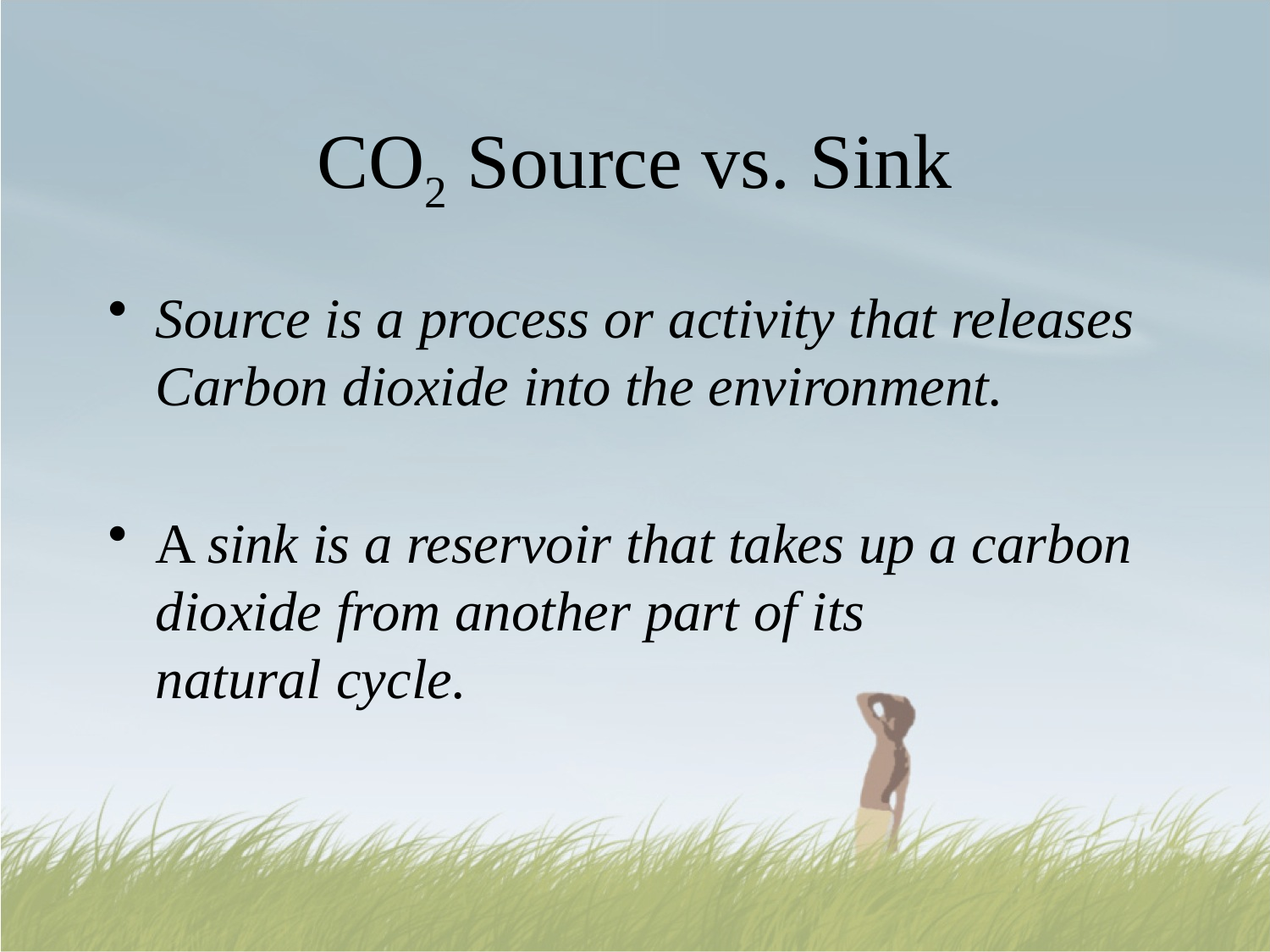

# CO2 Source vs. Sink
Source is a process or activity that releases Carbon dioxide into the environment.

A sink is a reservoir that takes up a carbon dioxide from another part of its natural cycle.